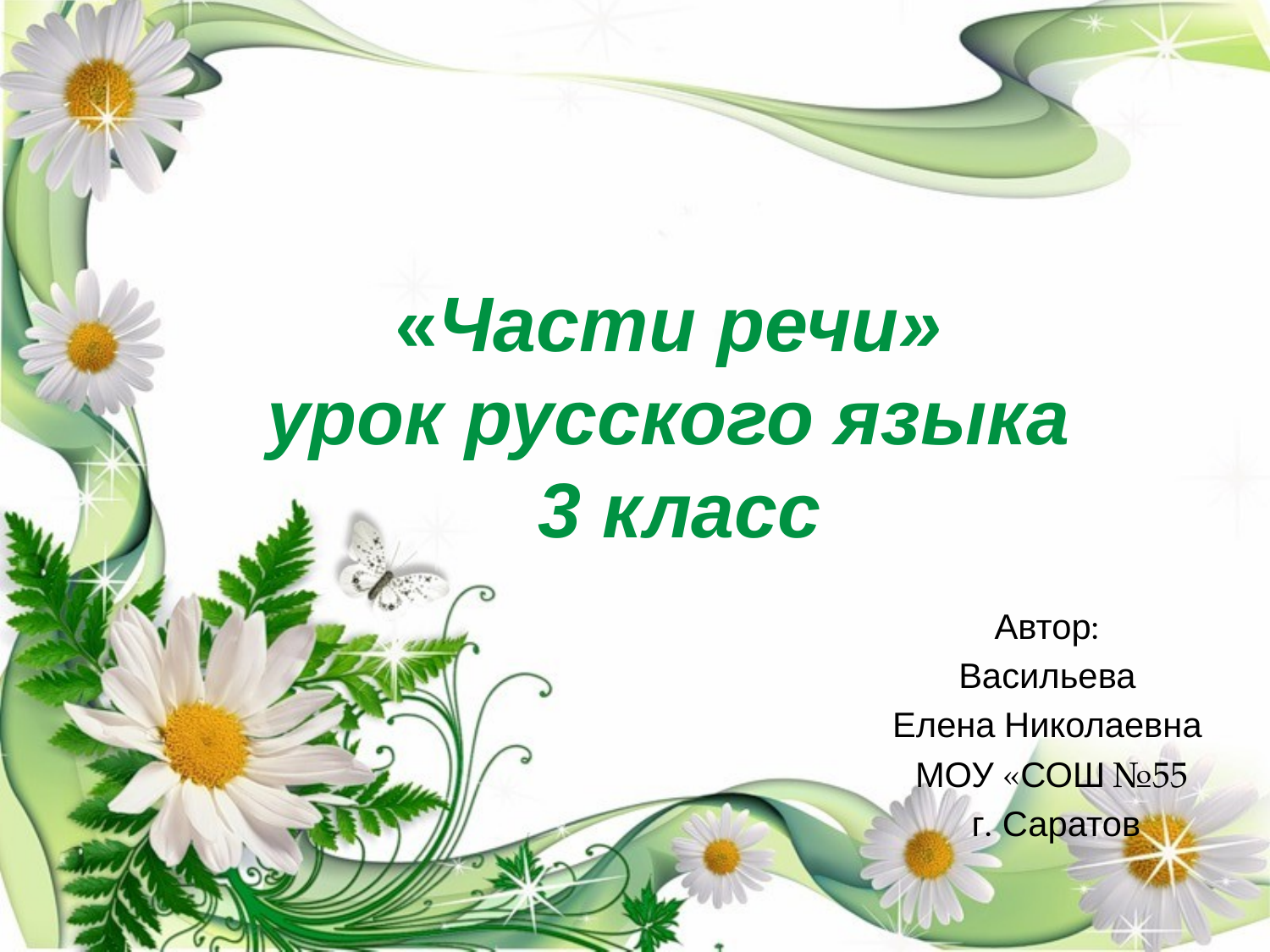

«Части речи»
урок русского языка
3 класс

#
Автор:
Васильева
Елена Николаевна
МОУ «СОШ №55
 г. Саратов